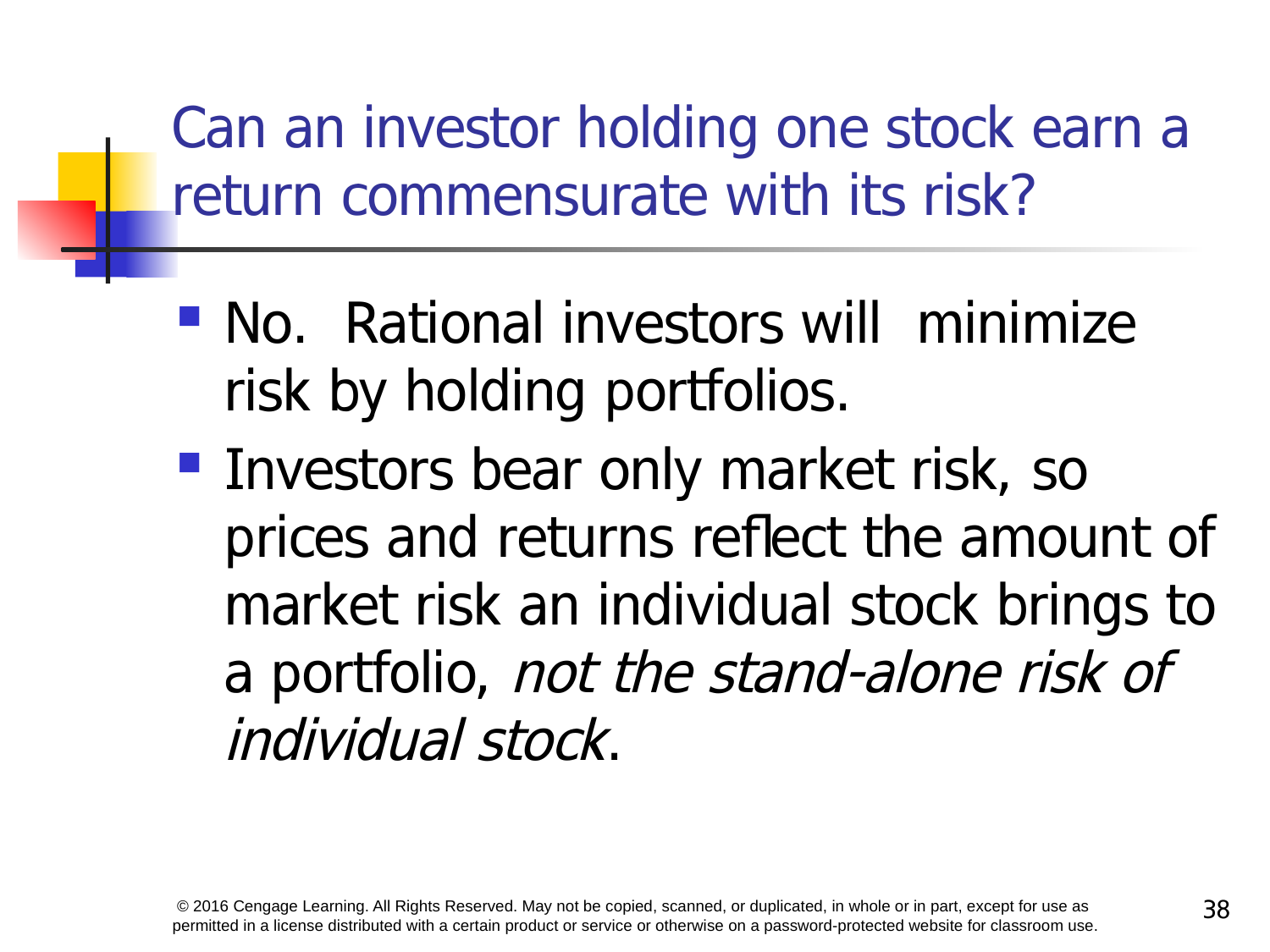

# Can an investor holding one stock earn a return commensurate with its risk?
No.  Rational investors will  minimize risk by holding portfolios.
Investors bear only market risk, so prices and returns reflect the amount of market risk an individual stock brings to a portfolio, not the stand-alone risk of individual stock.
38